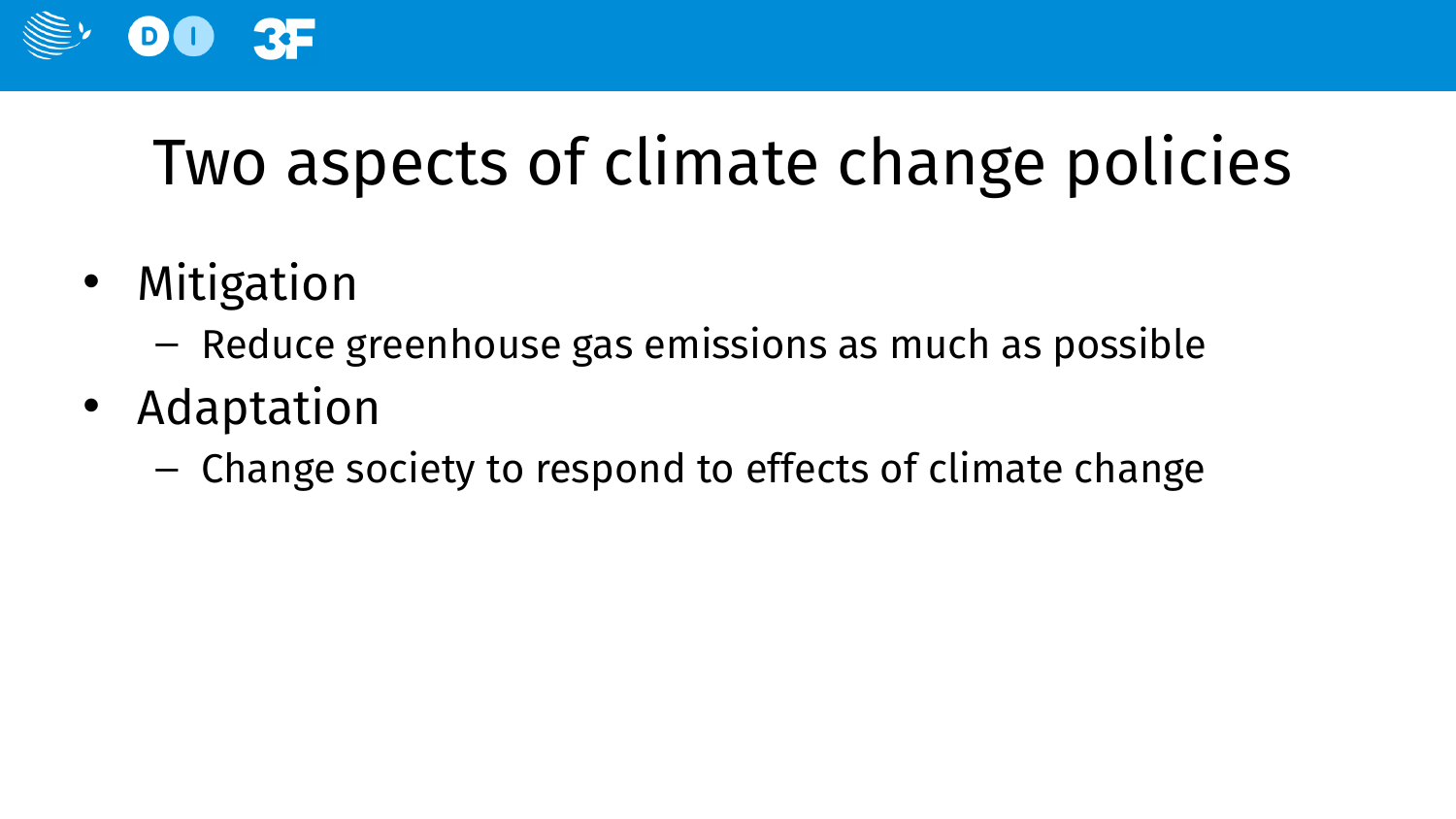

# Two aspects of climate change policies
Mitigation
Reduce greenhouse gas emissions as much as possible
Adaptation
Change society to respond to effects of climate change